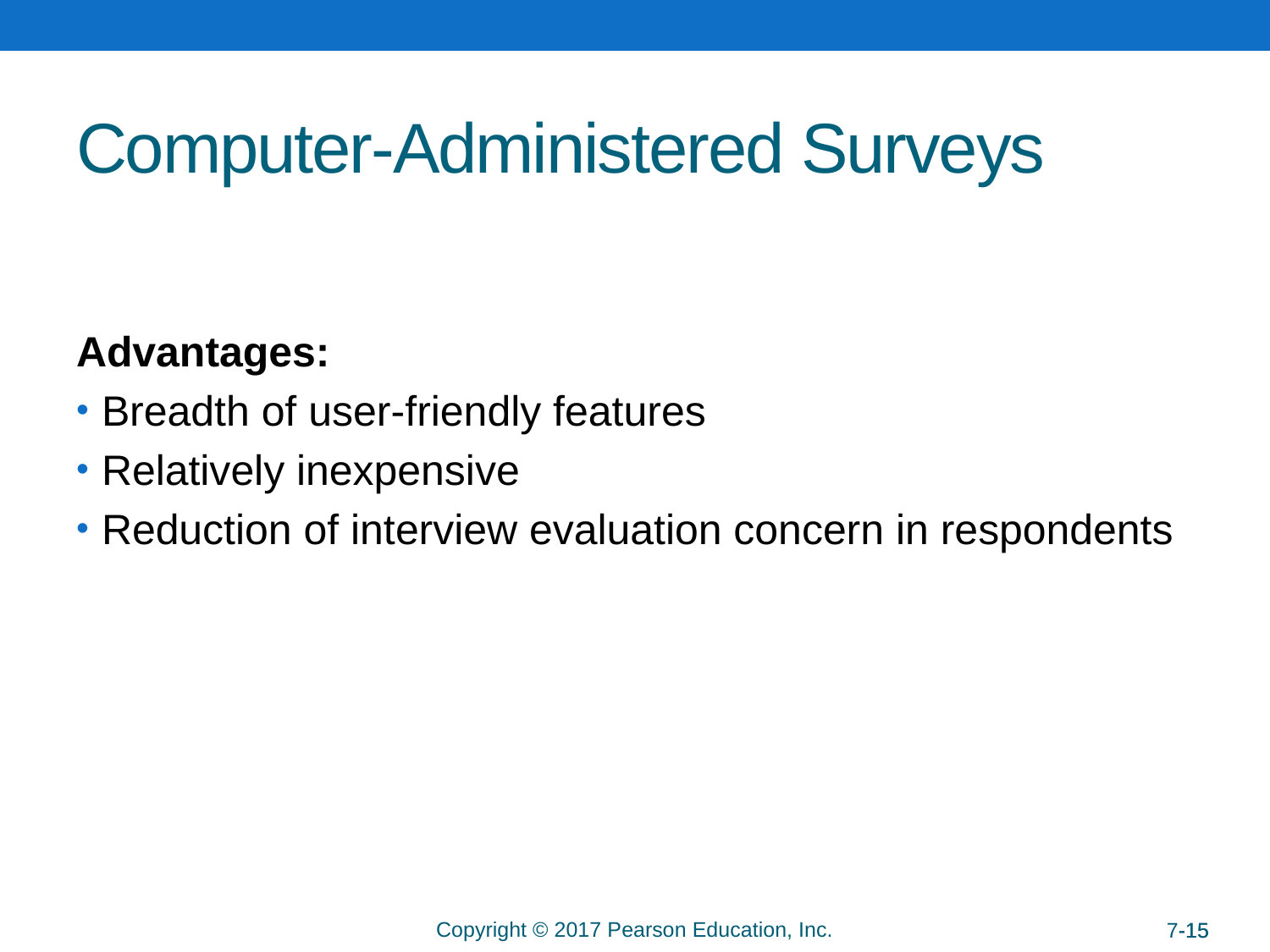

# Computer-Administered Surveys
Advantages:
Breadth of user-friendly features
Relatively inexpensive
Reduction of interview evaluation concern in respondents